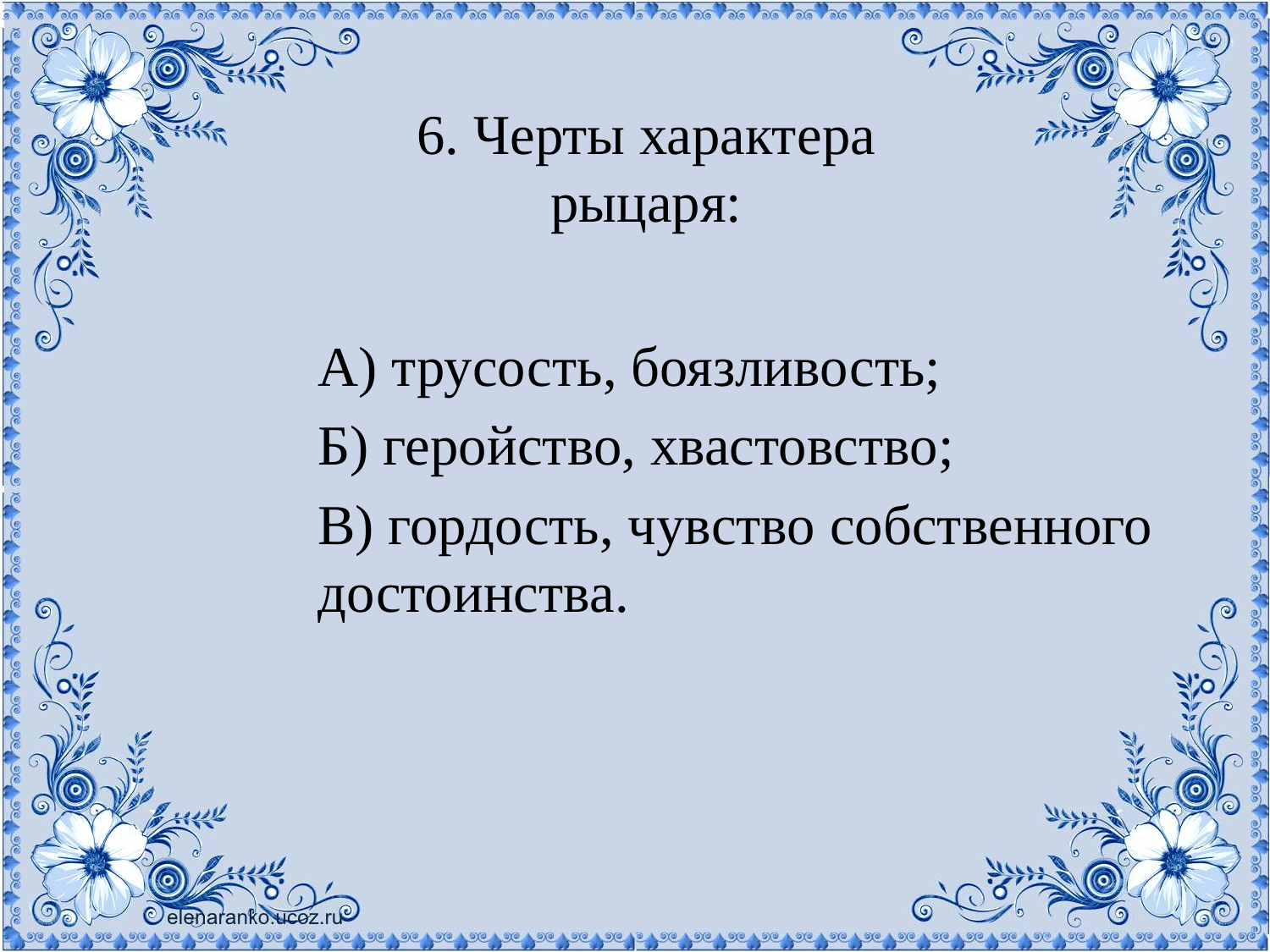

# 6. Черты характера рыцаря:
А) трусость, боязливость;
Б) геройство, хвастовство;
В) гордость, чувство собственного достоинства.